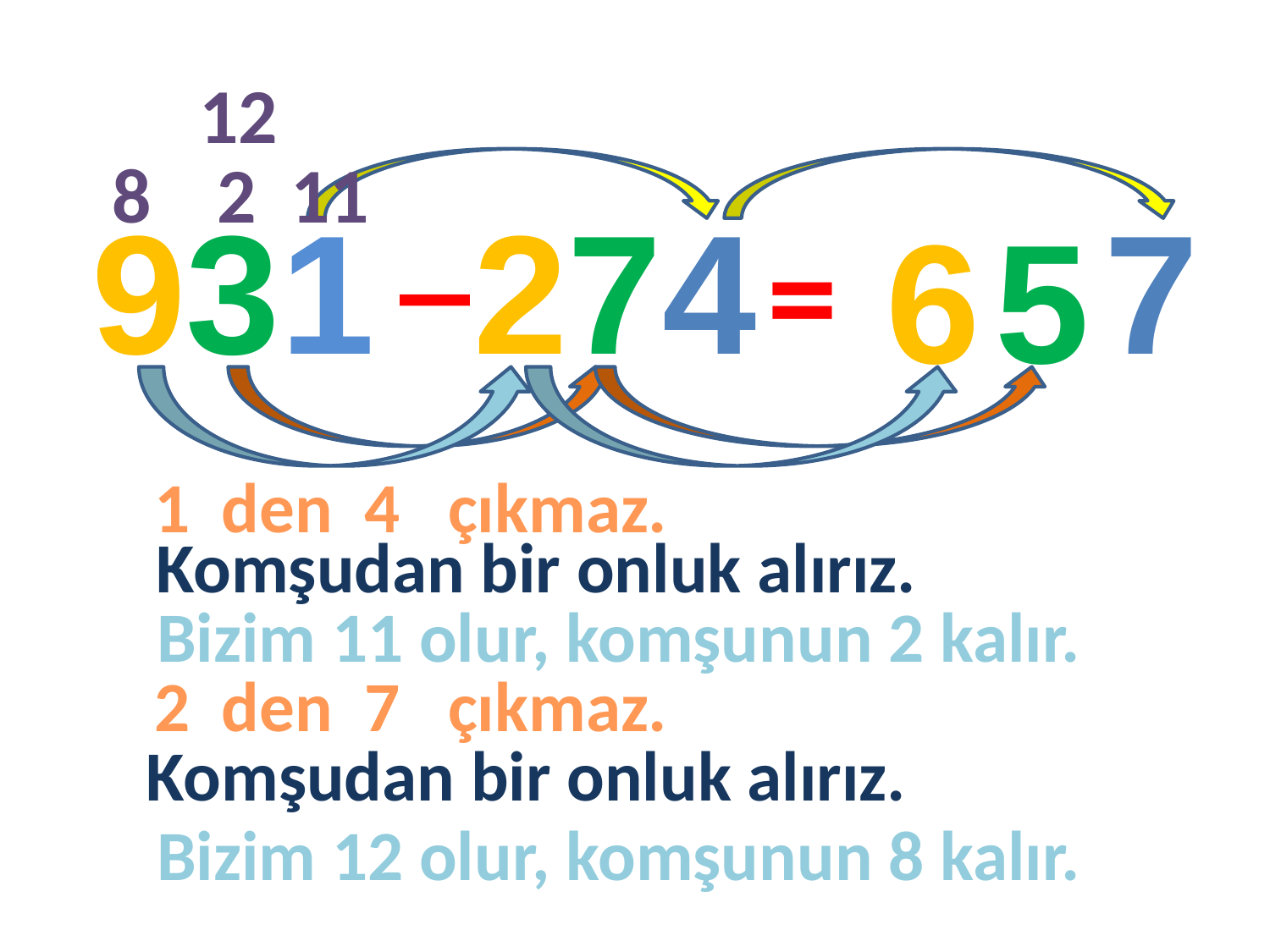

12
8
  2
11
_

931
274
7
6
5
=

1  den  4   çıkmaz.
Komşudan bir onluk alırız.
Bizim 11 olur, komşunun 2 kalır.
2  den  7   çıkmaz.
Komşudan bir onluk alırız.
Bizim 12 olur, komşunun 8 kalır.